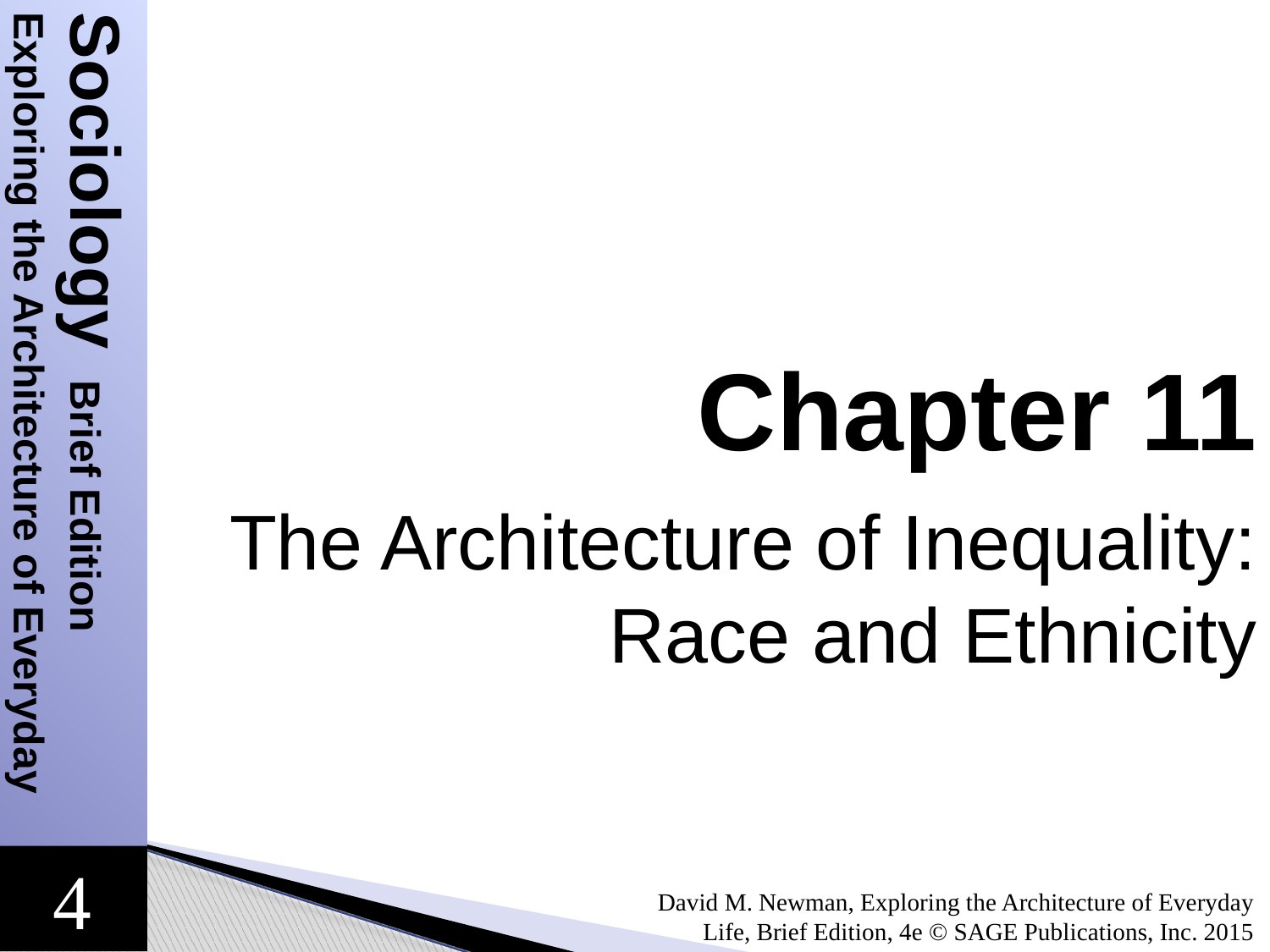

# Chapter 11
The Architecture of Inequality: Race and Ethnicity
David M. Newman, Exploring the Architecture of Everyday Life, Brief Edition, 4e © SAGE Publications, Inc. 2015